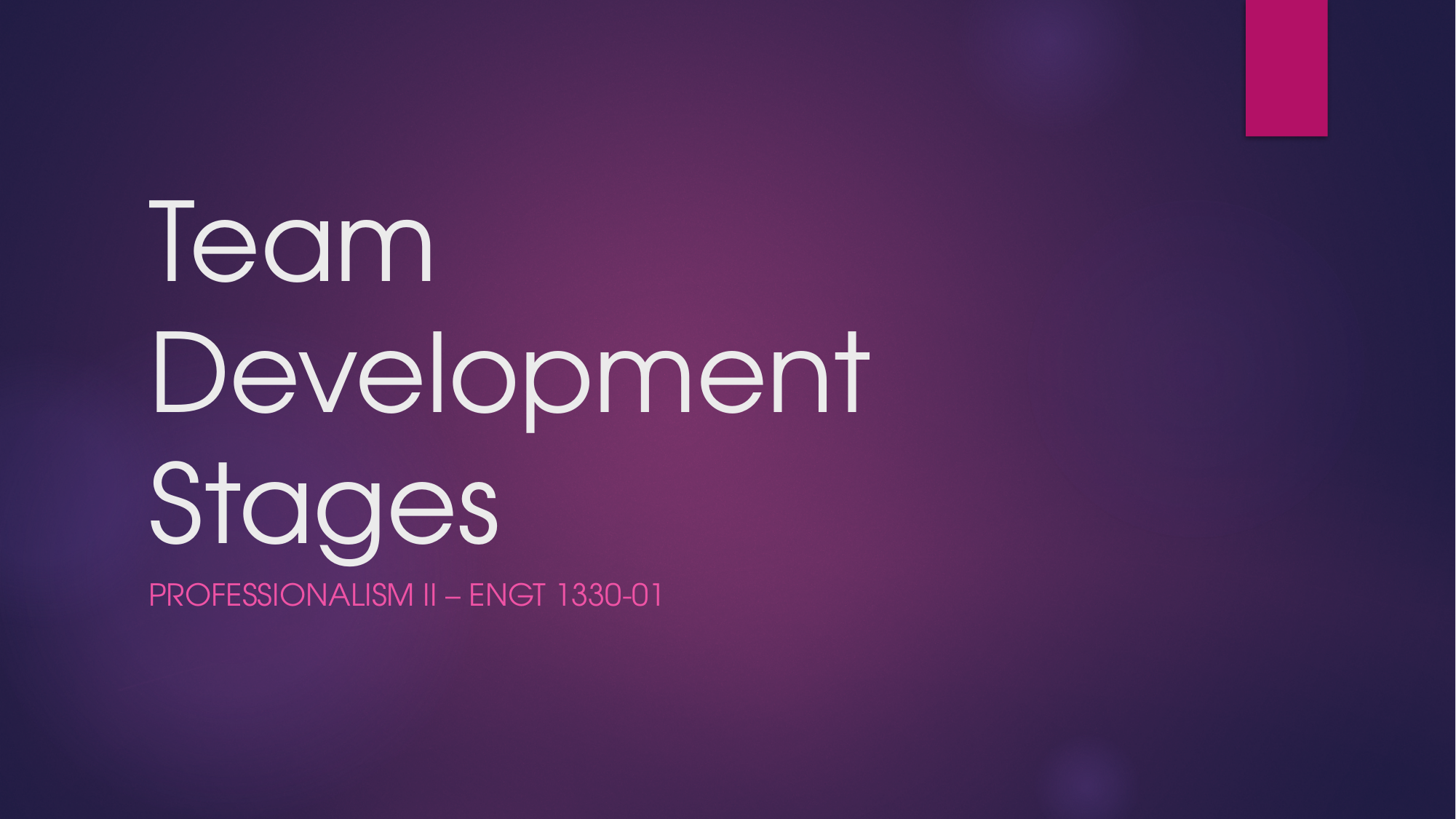

# Team Development Stages
Professionalism II – ENGT 1330-01